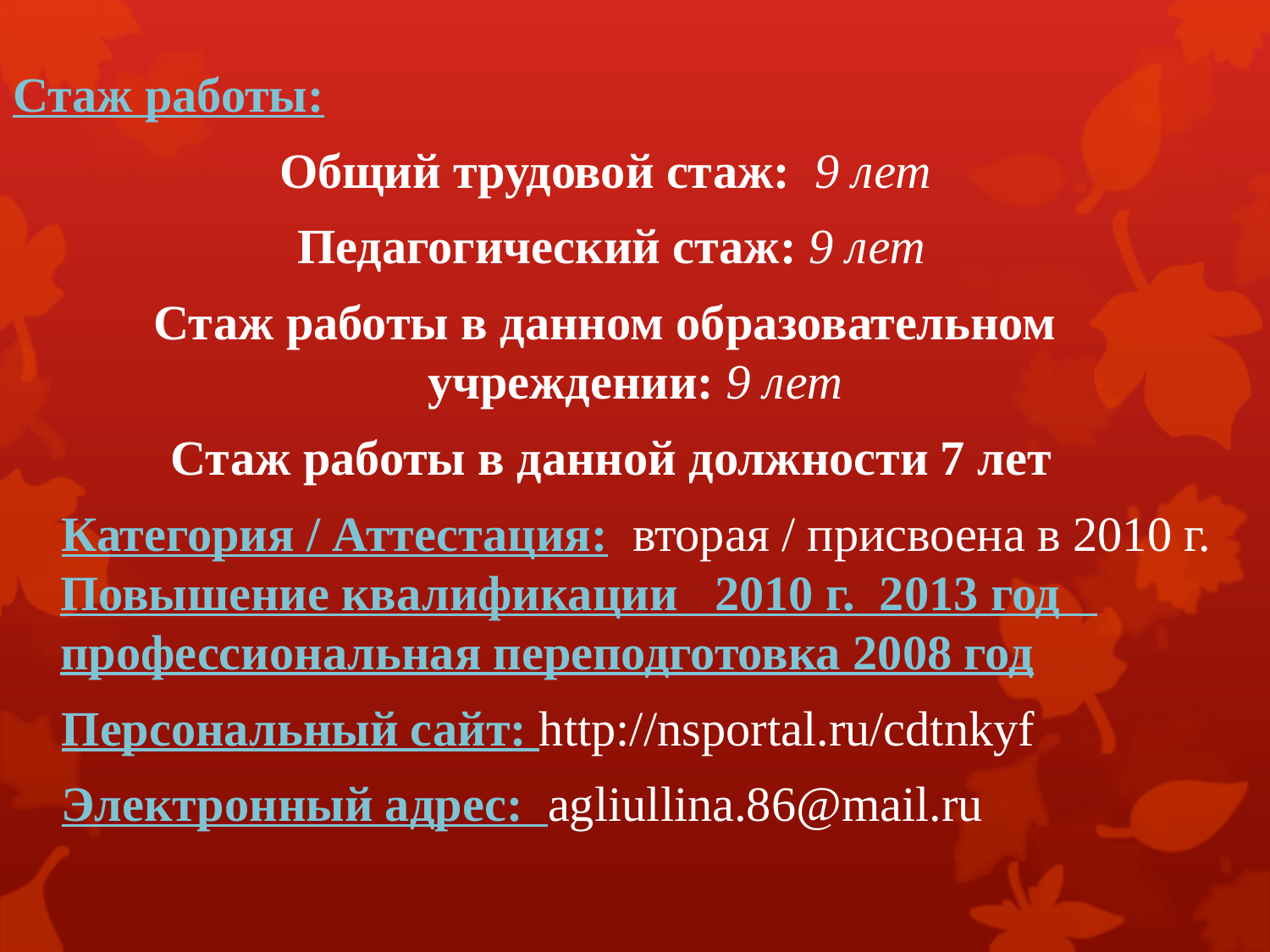

Стаж работы:
Общий трудовой стаж:  9 лет
Педагогический стаж: 9 лет
Стаж работы в данном образовательном   учреждении: 9 лет
Стаж работы в данной должности 7 лет
    Категория / Аттестация:  вторая / присвоена в 2010 г. Повышение квалификации   2010 г.  2013 год    профессиональная переподготовка 2008 год
    Персональный сайт: http://nsportal.ru/cdtnkyf
    Электронный адрес:  agliullina.86@mail.ru

#